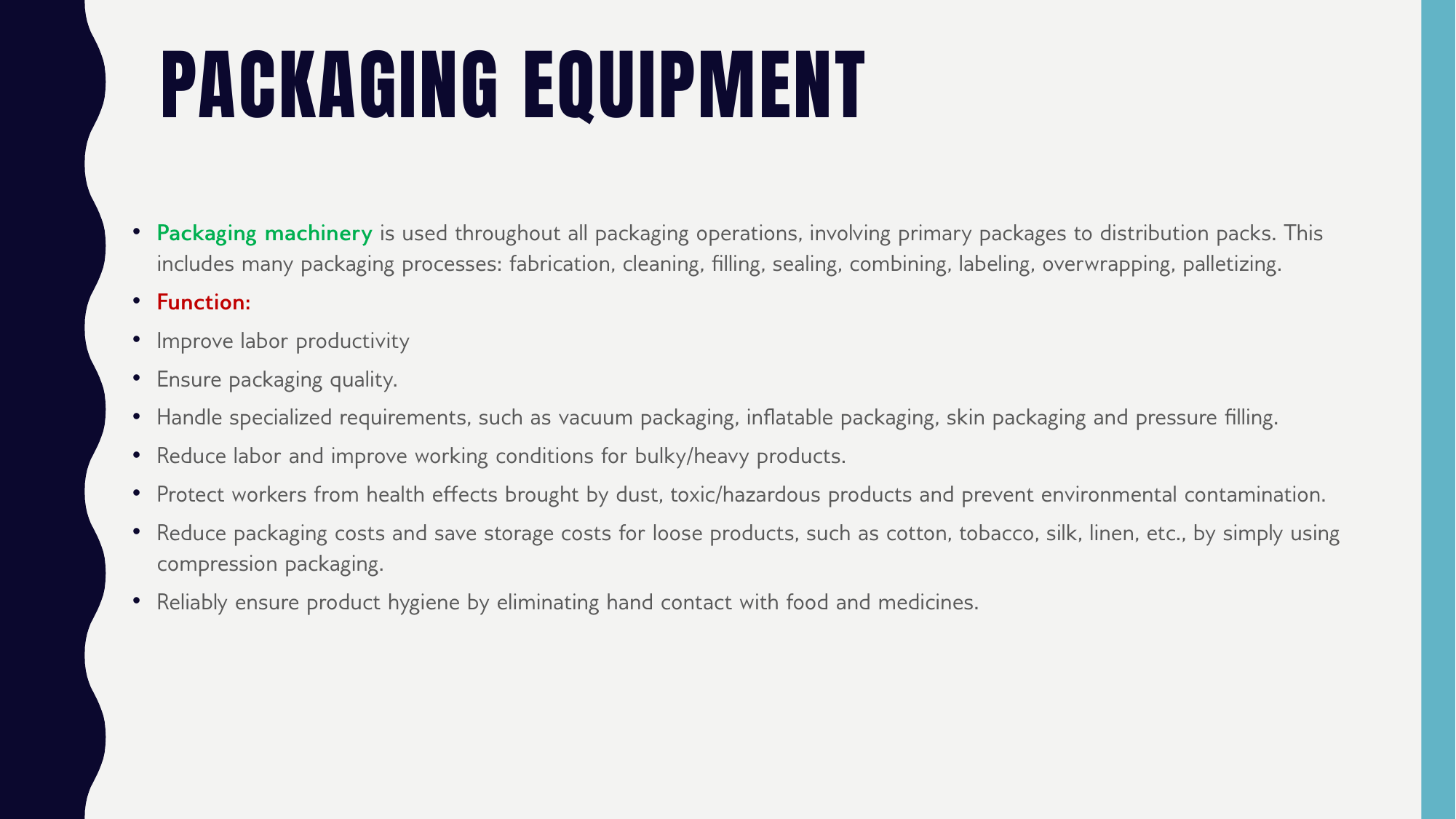

# Packaging equipment
Packaging machinery is used throughout all packaging operations, involving primary packages to distribution packs. This includes many packaging processes: fabrication, cleaning, filling, sealing, combining, labeling, overwrapping, palletizing.
Function:
Improve labor productivity
Ensure packaging quality.
Handle specialized requirements, such as vacuum packaging, inflatable packaging, skin packaging and pressure filling.
Reduce labor and improve working conditions for bulky/heavy products.
Protect workers from health effects brought by dust, toxic/hazardous products and prevent environmental contamination.
Reduce packaging costs and save storage costs for loose products, such as cotton, tobacco, silk, linen, etc., by simply using compression packaging.
Reliably ensure product hygiene by eliminating hand contact with food and medicines.